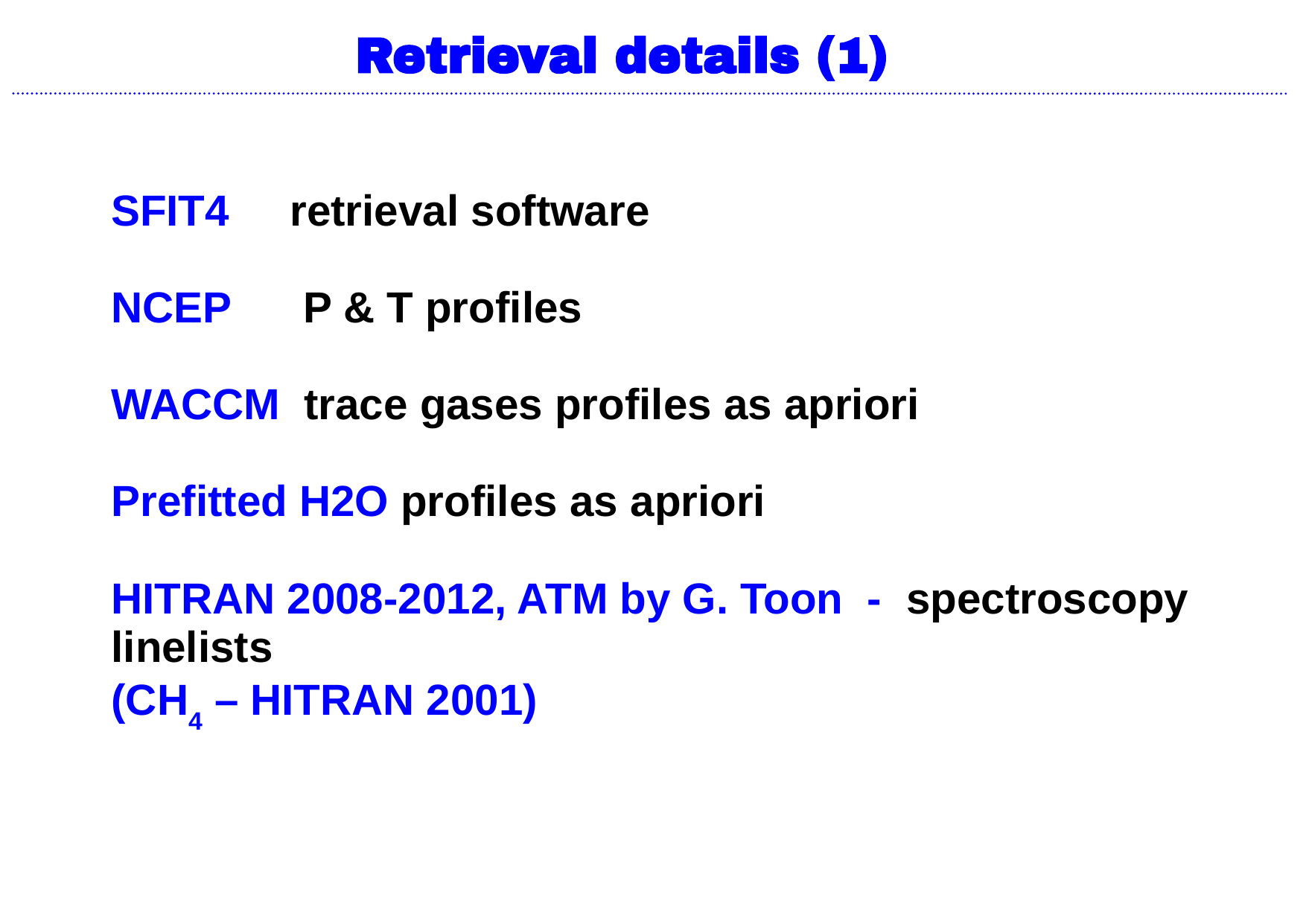

Retrieval details (1)

SFIT4     retrieval software

NCEP      P & T profiles

WACCM  trace gases profiles as apriori

Prefitted H2O profiles as apriori

HITRAN 2008-2012, ATM by G. Toon  -  spectroscopy linelists
(CH4 – HITRAN 2001)